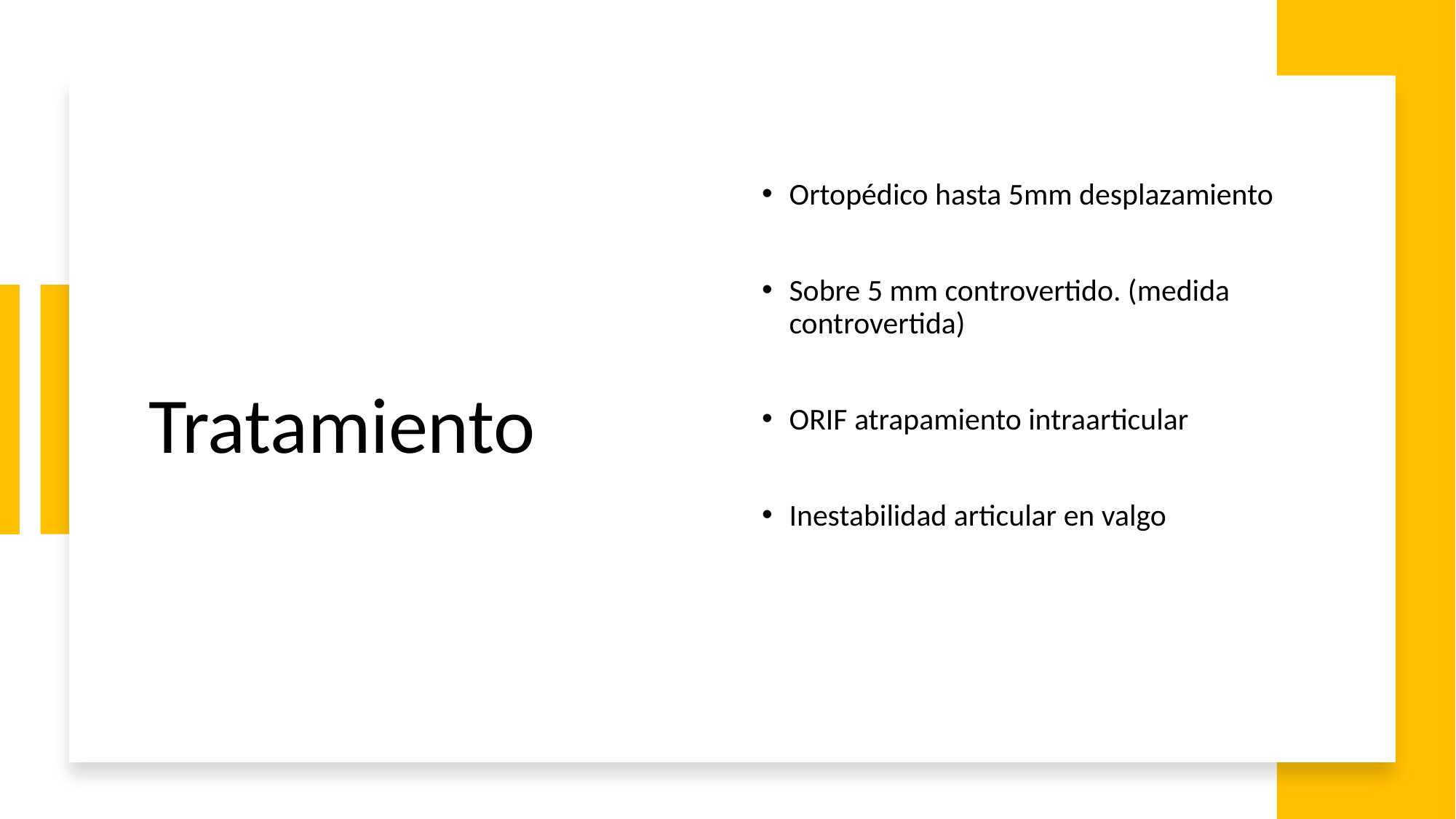

# Tratamiento
Ortopédico hasta 5mm desplazamiento

Sobre 5 mm controvertido. (medida controvertida)

ORIF atrapamiento intraarticular

Inestabilidad articular en valgo